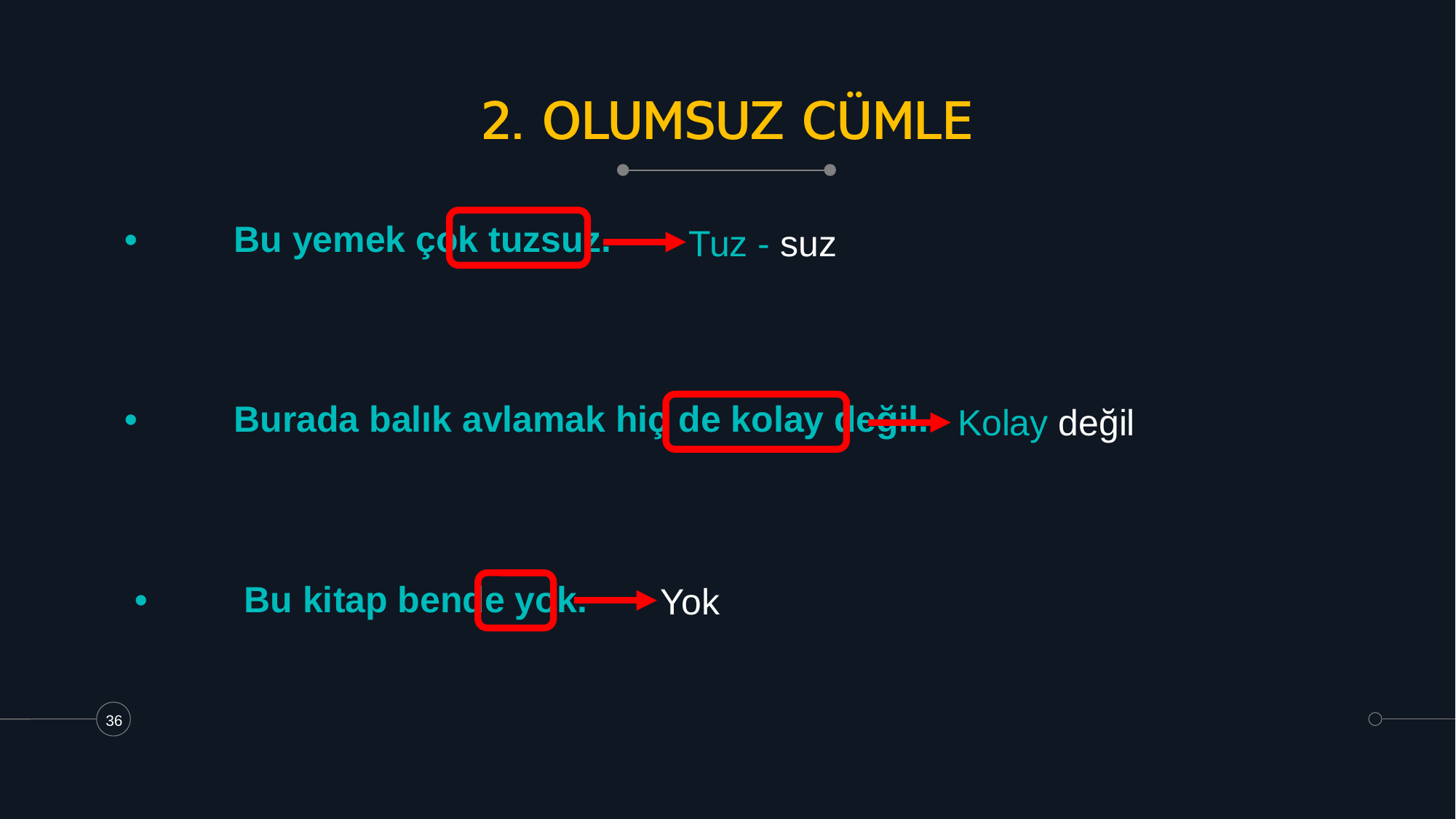

# 2. OLUMSUZ CÜMLE

Tuz - suz
•	Bu yemek çok tuzsuz.

Kolay değil
•	Burada balık avlamak hiç de kolay değil.

Yok
•	Bu kitap bende yok.
36